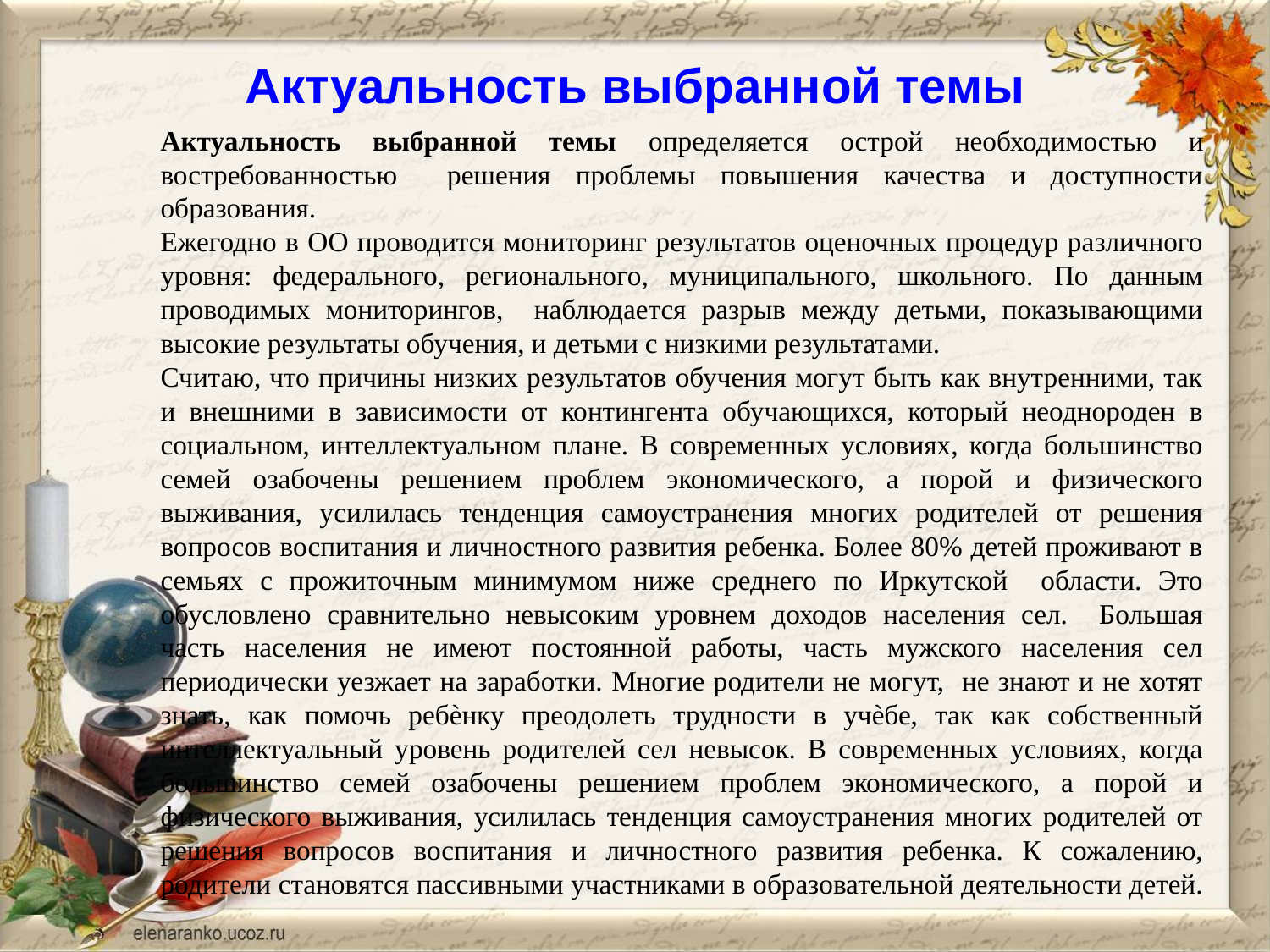

# Актуальность выбранной темы
Актуальность выбранной темы определяется острой необходимостью и востребованностью  решения проблемы повышения качества и доступности образования.
Ежегодно в ОО проводится мониторинг результатов оценочных процедур различного уровня: федерального, регионального, муниципального, школьного. По данным проводимых мониторингов,  наблюдается разрыв между детьми, показывающими высокие результаты обучения, и детьми с низкими результатами.
Считаю, что причины низких результатов обучения могут быть как внутренними, так и внешними в зависимости от контингента обучающихся, который неоднороден в социальном, интеллектуальном плане. В современных условиях, когда большинство семей озабочены решением проблем экономического, а порой и физического выживания, усилилась тенденция самоустранения многих родителей от решения вопросов воспитания и личностного развития ребенка. Более 80% детей проживают в семьях с прожиточным минимумом ниже среднего по Иркутской  области. Это обусловлено сравнительно невысоким уровнем доходов населения сел.  Большая часть населения не имеют постоянной работы, часть мужского населения сел периодически уезжает на заработки. Многие родители не могут,  не знают и не хотят знать, как помочь ребѐнку преодолеть трудности в учѐбе, так как собственный интеллектуальный уровень родителей сел невысок. В современных условиях, когда большинство семей озабочены решением проблем экономического, а порой и физического выживания, усилилась тенденция самоустранения многих родителей от решения вопросов воспитания и личностного развития ребенка. К сожалению, родители становятся пассивными участниками в образовательной деятельности детей.